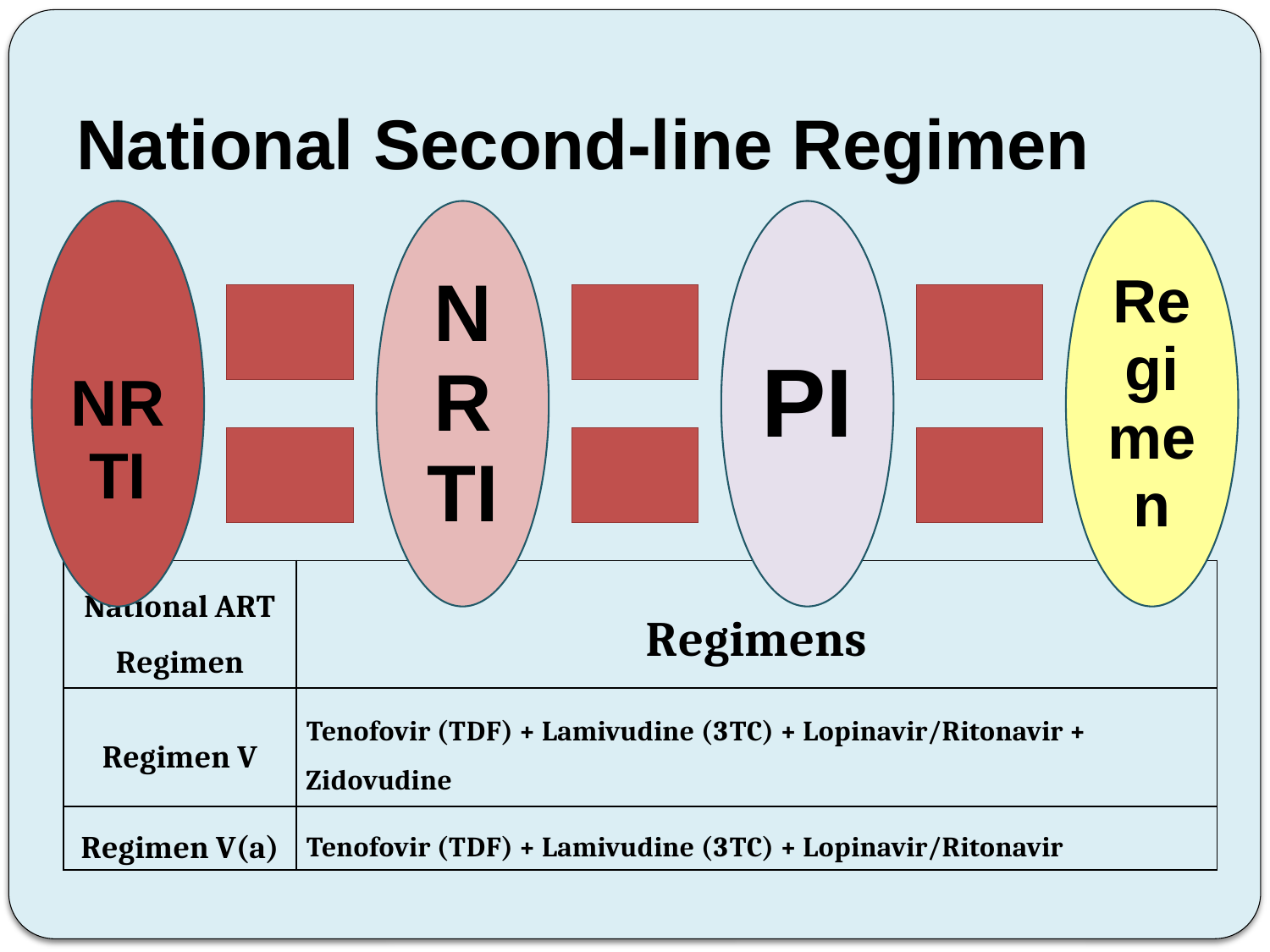

# National Second-line Regimen
 NRTI
PI
Regimen
NRTI
| National ART Regimen | Regimens |
| --- | --- |
| Regimen V | Tenofovir (TDF) + Lamivudine (3TC) + Lopinavir/Ritonavir + Zidovudine |
| Regimen V(a) | Tenofovir (TDF) + Lamivudine (3TC) + Lopinavir/Ritonavir |